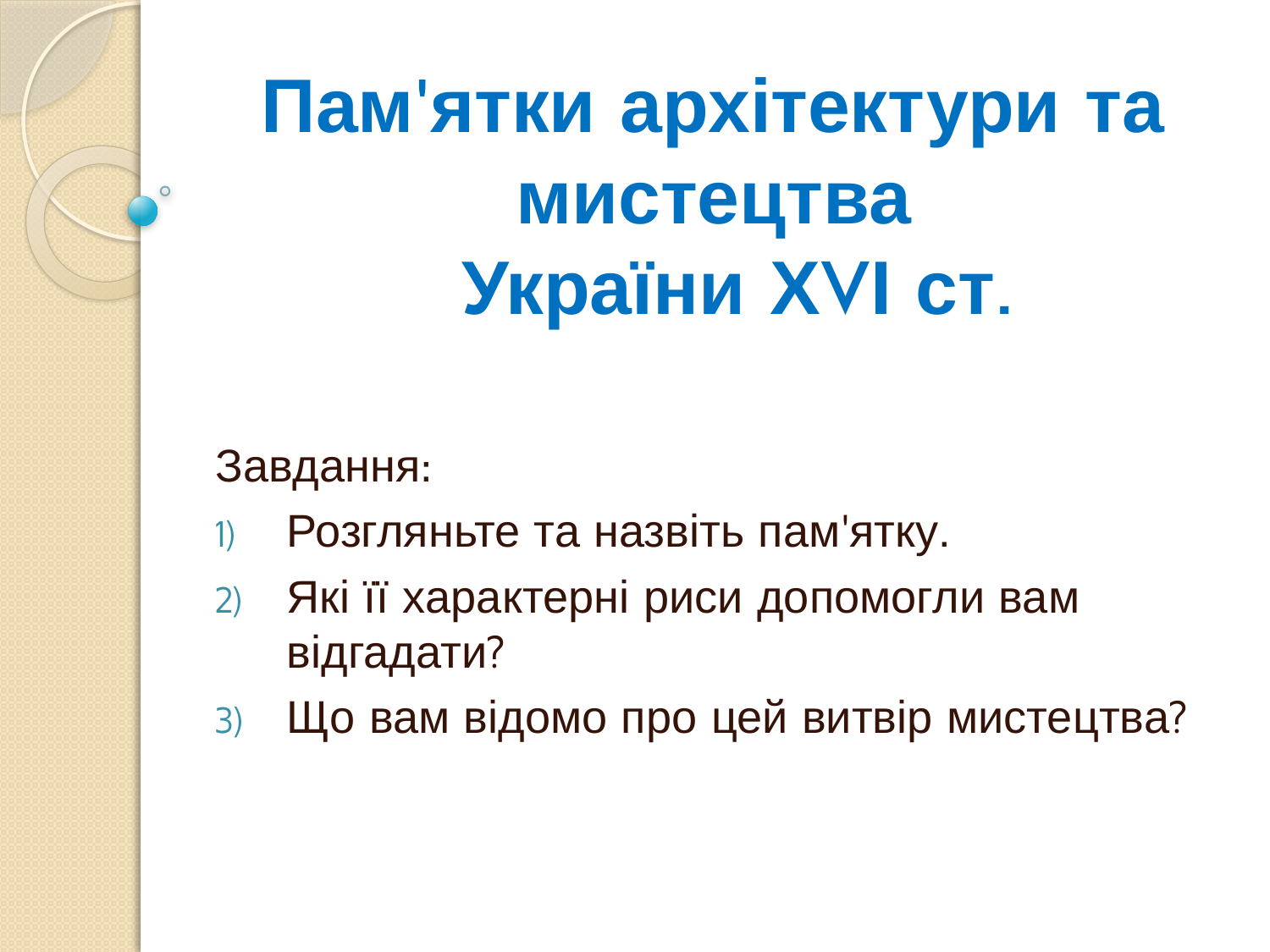

# Пам'ятки архітектури та мистецтва України ХVІ ст.
Завдання:
Розгляньте та назвіть пам'ятку.
Які її характерні риси допомогли вам  відгадати?
Що вам відомо про цей витвір мистецтва?